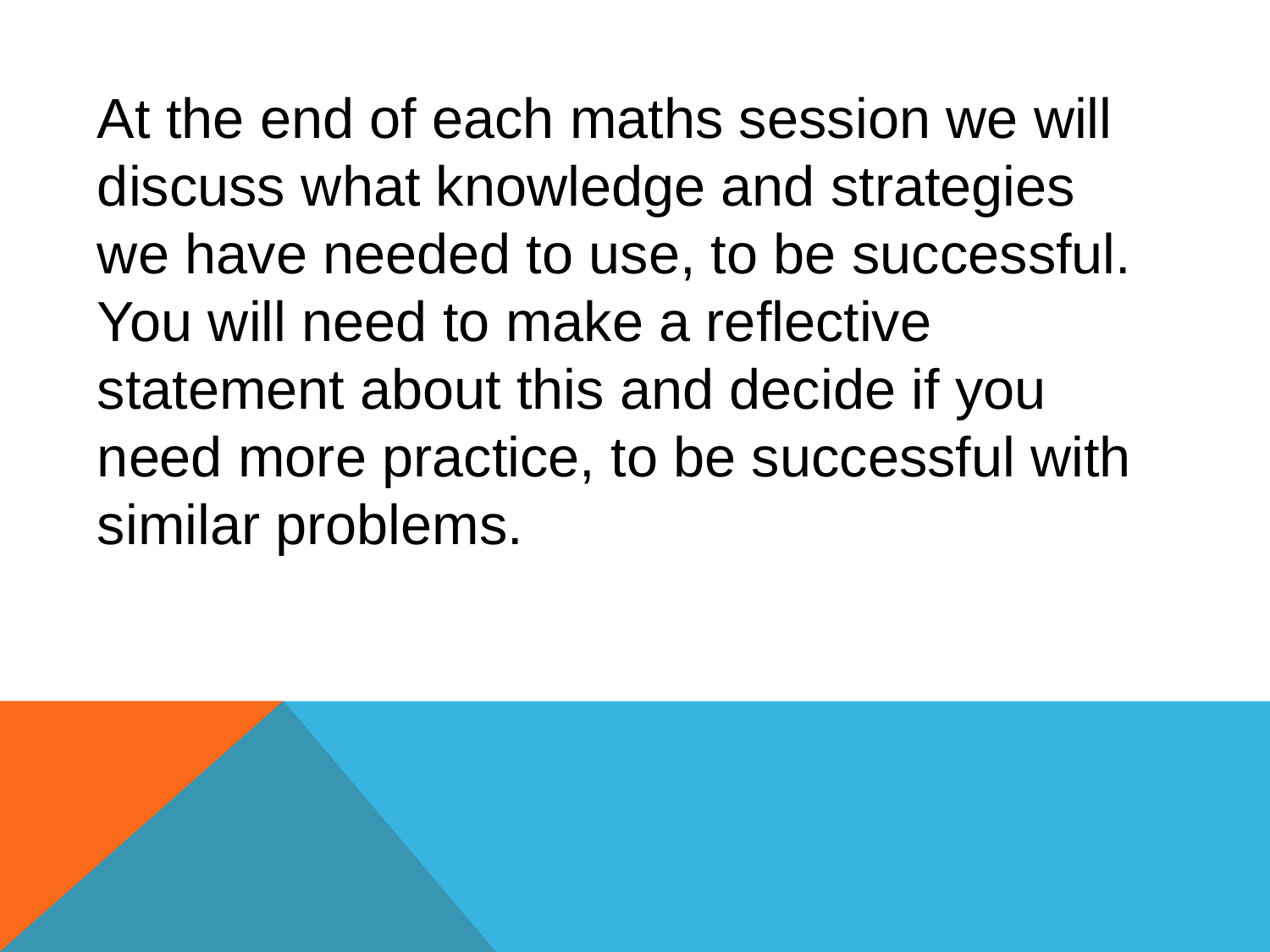

At the end of each maths session we will discuss what knowledge and strategies we have needed to use, to be successful.
You will need to make a reflective statement about this and decide if you need more practice, to be successful with similar problems.